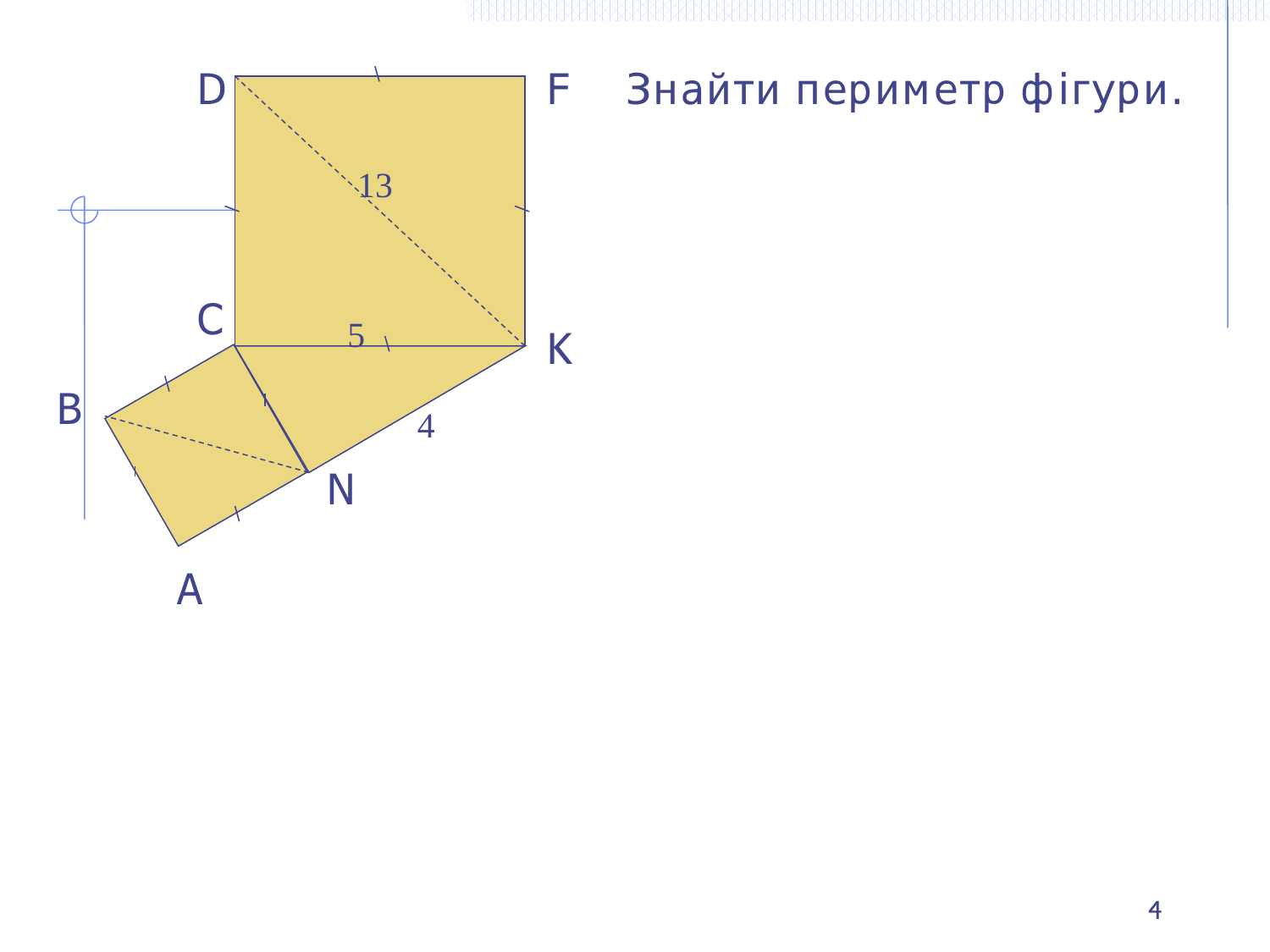

D
F

13

C
5
K

В
4
N
А
Знайти периметр фігури.
4